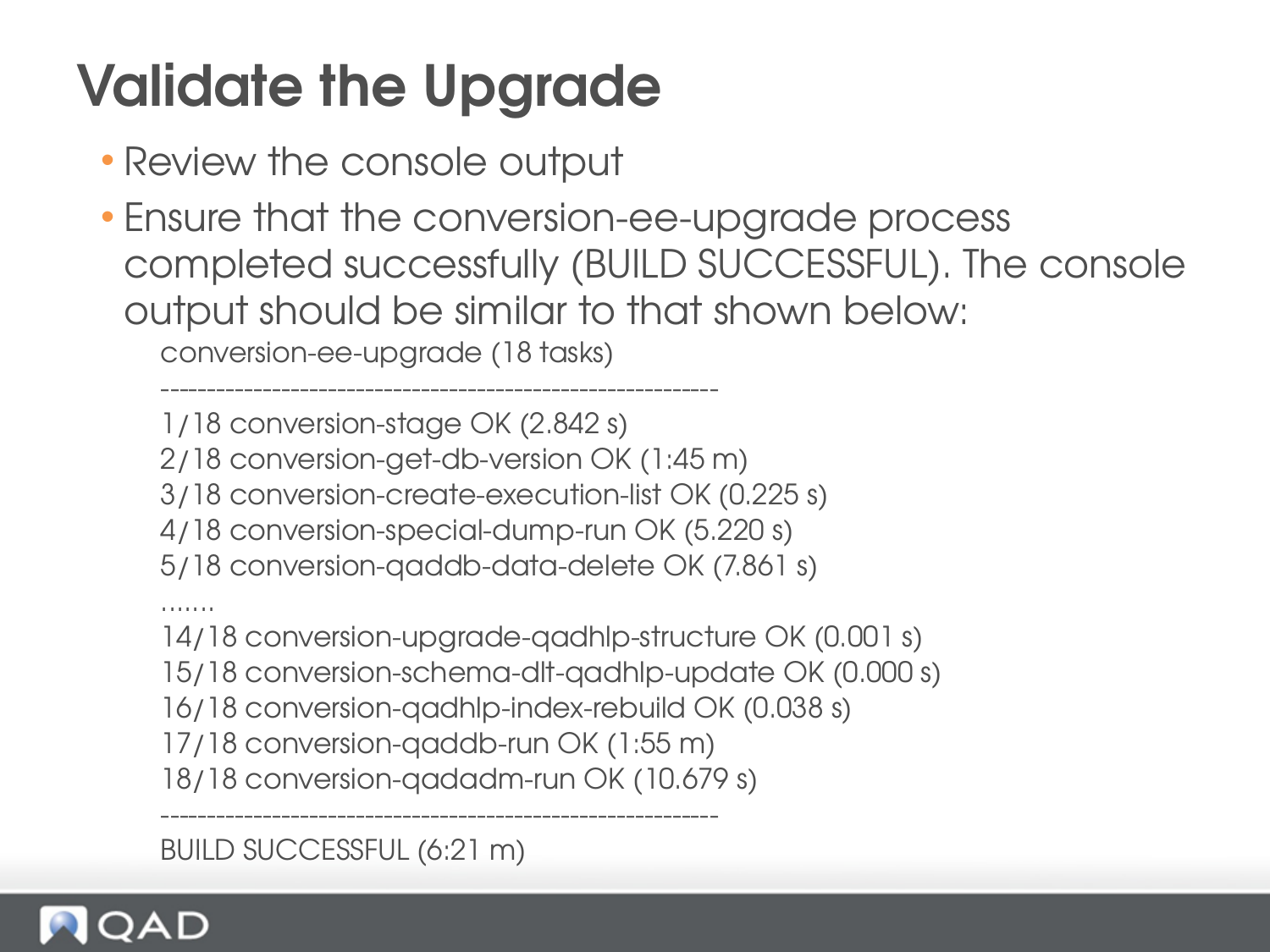

# Validate the Upgrade
Review the console output
Ensure that the conversion-ee-upgrade process completed successfully (BUILD SUCCESSFUL). The console output should be similar to that shown below:
conversion-ee-upgrade (18 tasks)
------------------------------------------------------------
1/18 conversion-stage OK (2.842 s)
2/18 conversion-get-db-version OK (1:45 m)
3/18 conversion-create-execution-list OK (0.225 s)
4/18 conversion-special-dump-run OK (5.220 s)
5/18 conversion-qaddb-data-delete OK (7.861 s)
.......
14/18 conversion-upgrade-qadhlp-structure OK (0.001 s)
15/18 conversion-schema-dlt-qadhlp-update OK (0.000 s)
16/18 conversion-qadhlp-index-rebuild OK (0.038 s)
17/18 conversion-qaddb-run OK (1:55 m)
18/18 conversion-qadadm-run OK (10.679 s)
------------------------------------------------------------
BUILD SUCCESSFUL (6:21 m)